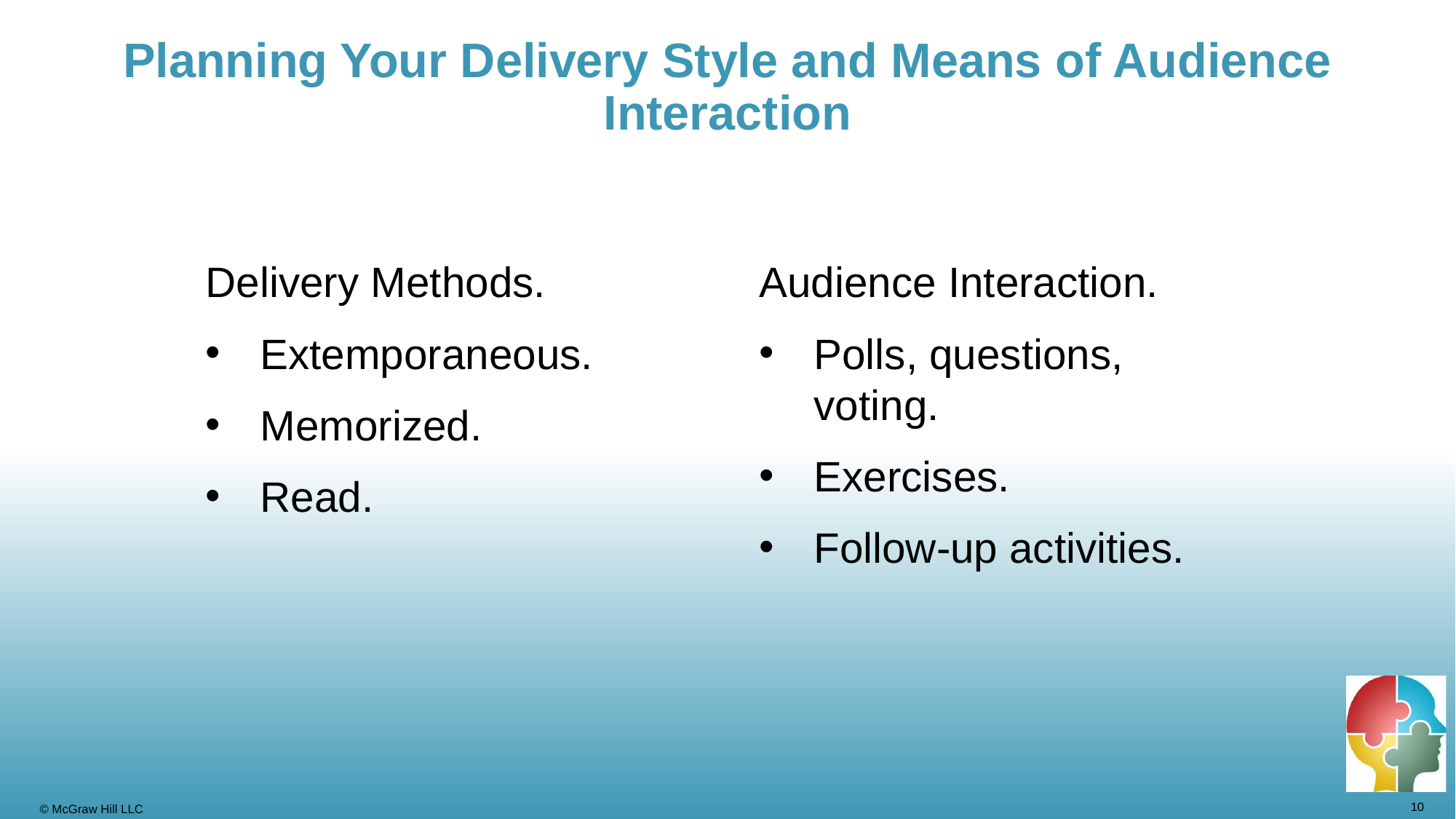

# Planning Your Delivery Style and Means of Audience Interaction
Delivery Methods.
Extemporaneous.
Memorized.
Read.
Audience Interaction.
Polls, questions, voting.
Exercises.
Follow-up activities.
10